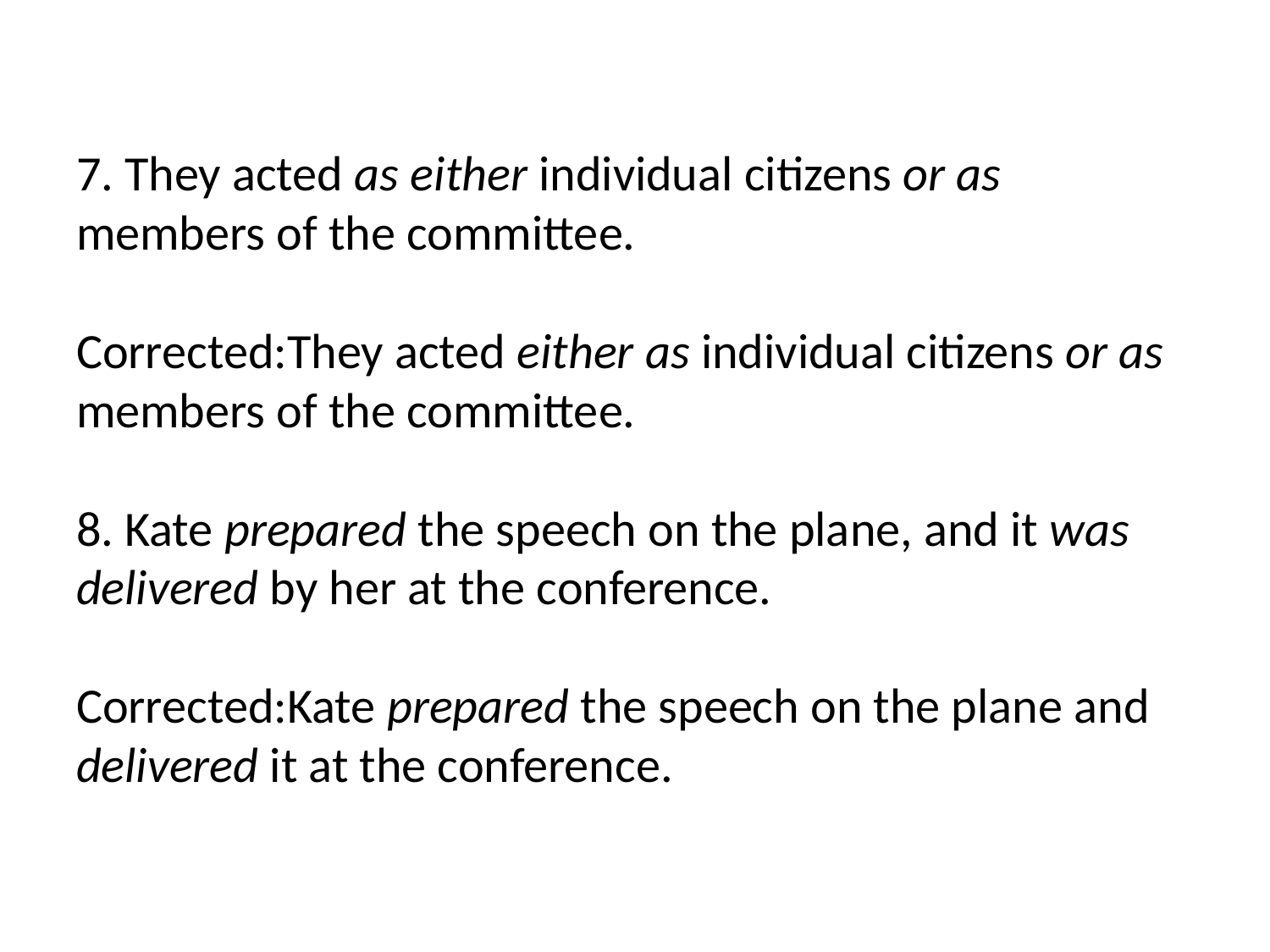

# 7. They acted as either individual citizens or as members of the committee. Corrected:They acted either as individual citizens or as members of the committee. 8. Kate prepared the speech on the plane, and it was delivered by her at the conference. Corrected:Kate prepared the speech on the plane and delivered it at the conference.